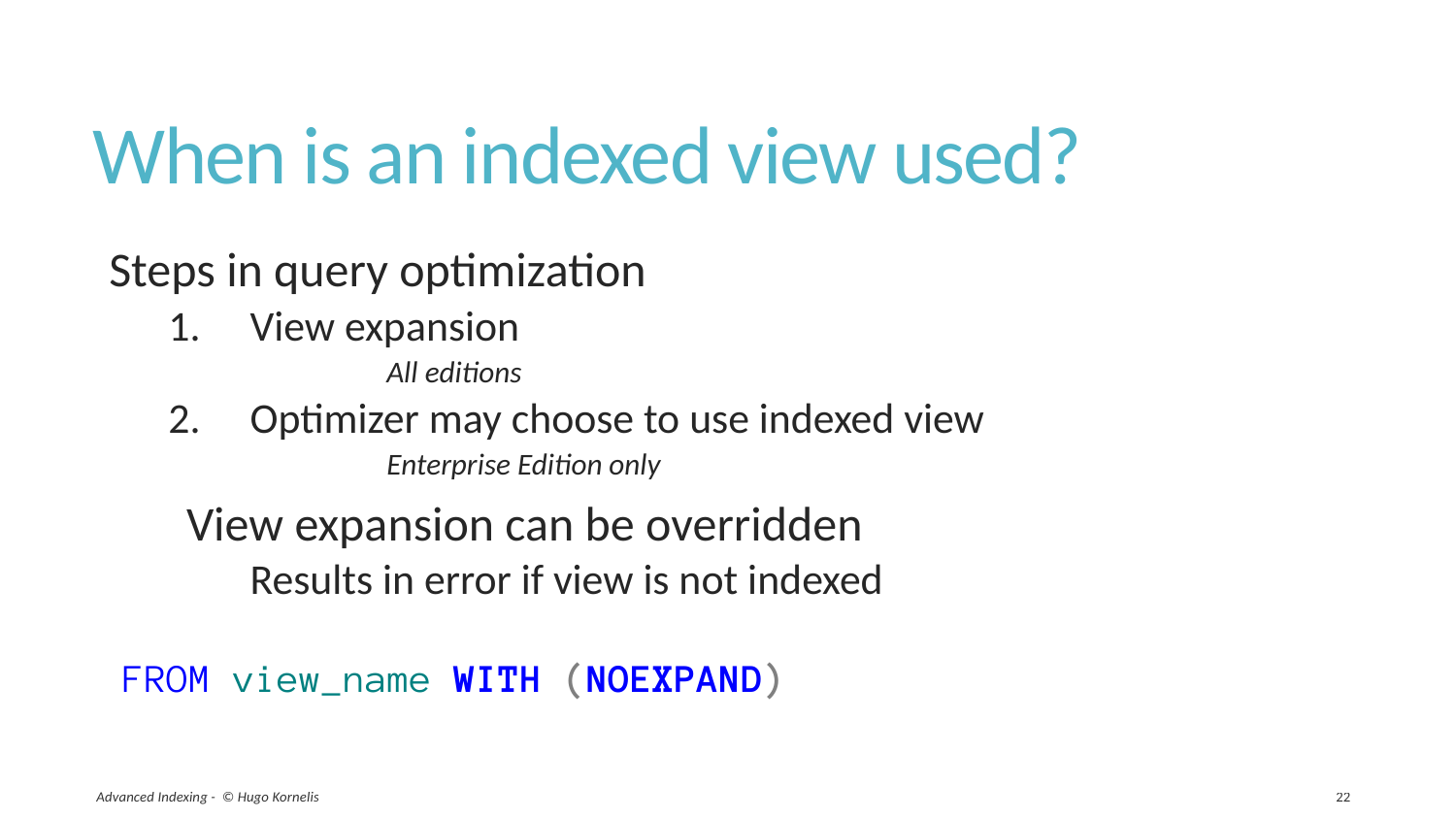

# When is an indexed view used?
Steps in query optimization
View expansion
All editions
Optimizer may choose to use indexed view
Enterprise Edition only
View expansion can be overridden
Results in error if view is not indexed

FROM view_name WITH (NOEXPAND)
Advanced Indexing -  © Hugo Kornelis
22